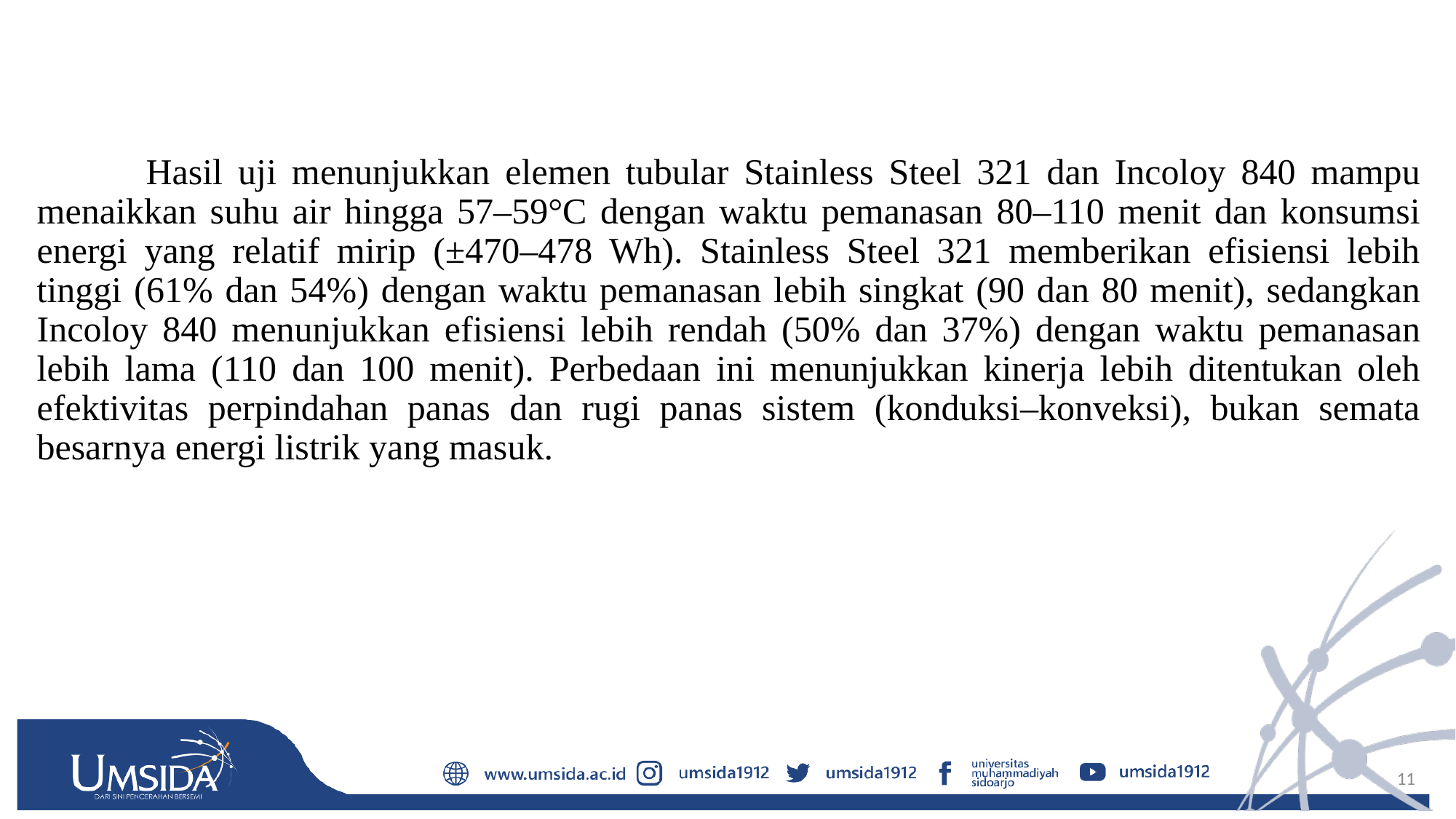

#
	Hasil uji menunjukkan elemen tubular Stainless Steel 321 dan Incoloy 840 mampu menaikkan suhu air hingga 57–59°C dengan waktu pemanasan 80–110 menit dan konsumsi energi yang relatif mirip (±470–478 Wh). Stainless Steel 321 memberikan efisiensi lebih tinggi (61% dan 54%) dengan waktu pemanasan lebih singkat (90 dan 80 menit), sedangkan Incoloy 840 menunjukkan efisiensi lebih rendah (50% dan 37%) dengan waktu pemanasan lebih lama (110 dan 100 menit). Perbedaan ini menunjukkan kinerja lebih ditentukan oleh efektivitas perpindahan panas dan rugi panas sistem (konduksi–konveksi), bukan semata besarnya energi listrik yang masuk.